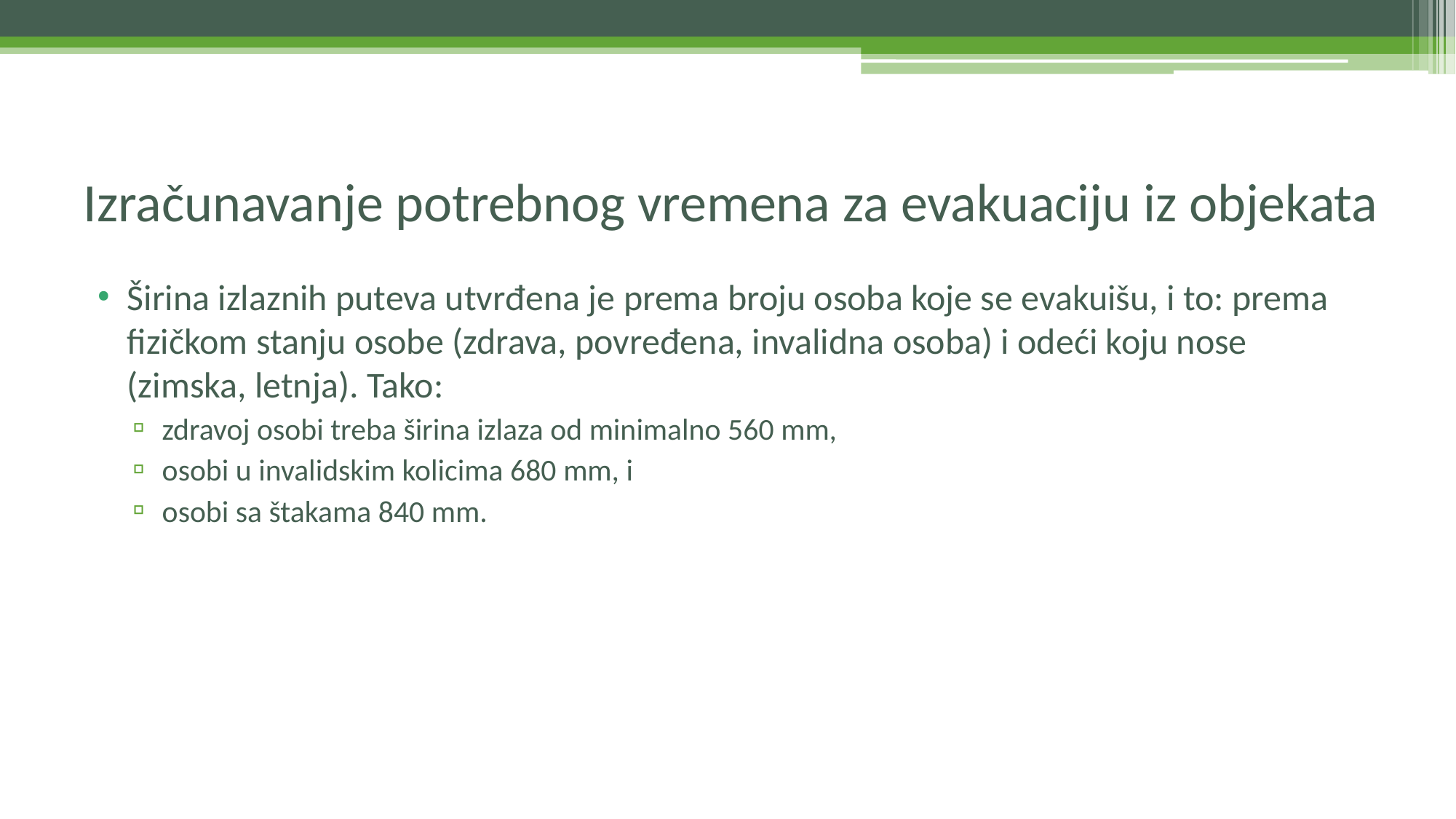

# Izračunavanje potrebnog vremena za evakuaciju iz objekata
Širina izlaznih puteva utvrđena je prema broju osoba koje se evakuišu, i to: prema fizičkom stanju osobe (zdrava, povređena, invalidna osoba) i odeći koju nose (zimska, letnja). Tako:
zdravoj osobi treba širina izlaza od minimalno 560 mm,
osobi u invalidskim kolicima 680 mm, i
osobi sa štakama 840 mm.